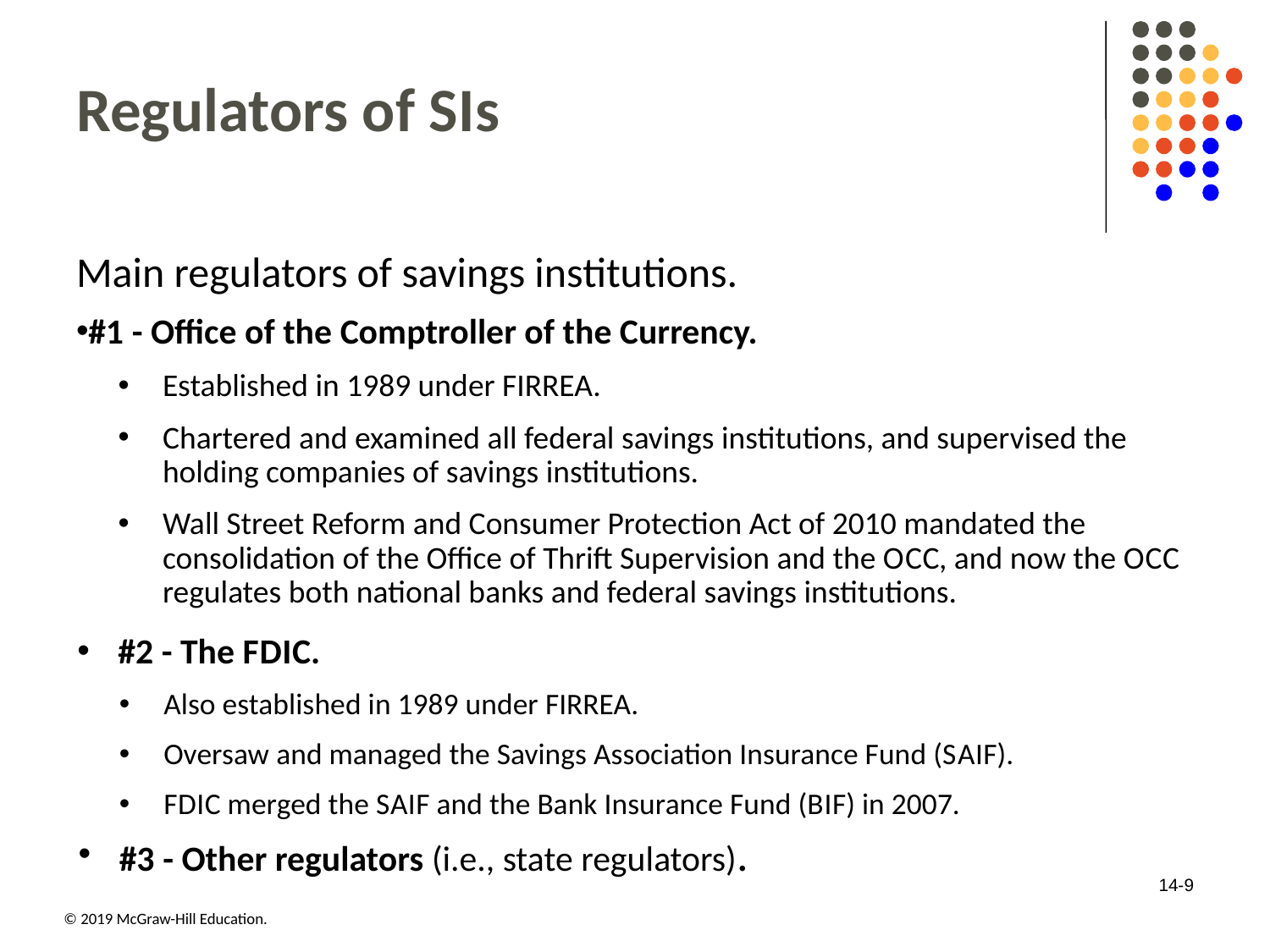

# Regulators of S I s
Main regulators of savings institutions.
#1 - Office of the Comptroller of the Currency.
Established in 1989 under FIRREA.
Chartered and examined all federal savings institutions, and supervised the holding companies of savings institutions.
Wall Street Reform and Consumer Protection Act of 2010 mandated the consolidation of the Office of Thrift Supervision and the O C C, and now the O C C regulates both national banks and federal savings institutions.
#2 - The F D I C.
Also established in 1989 under FIRREA.
Oversaw and managed the Savings Association Insurance Fund (S A I F).
F D I C merged the S A I F and the Bank Insurance Fund (B I F) in 2007.
#3 - Other regulators (i.e., state regulators).
14-9